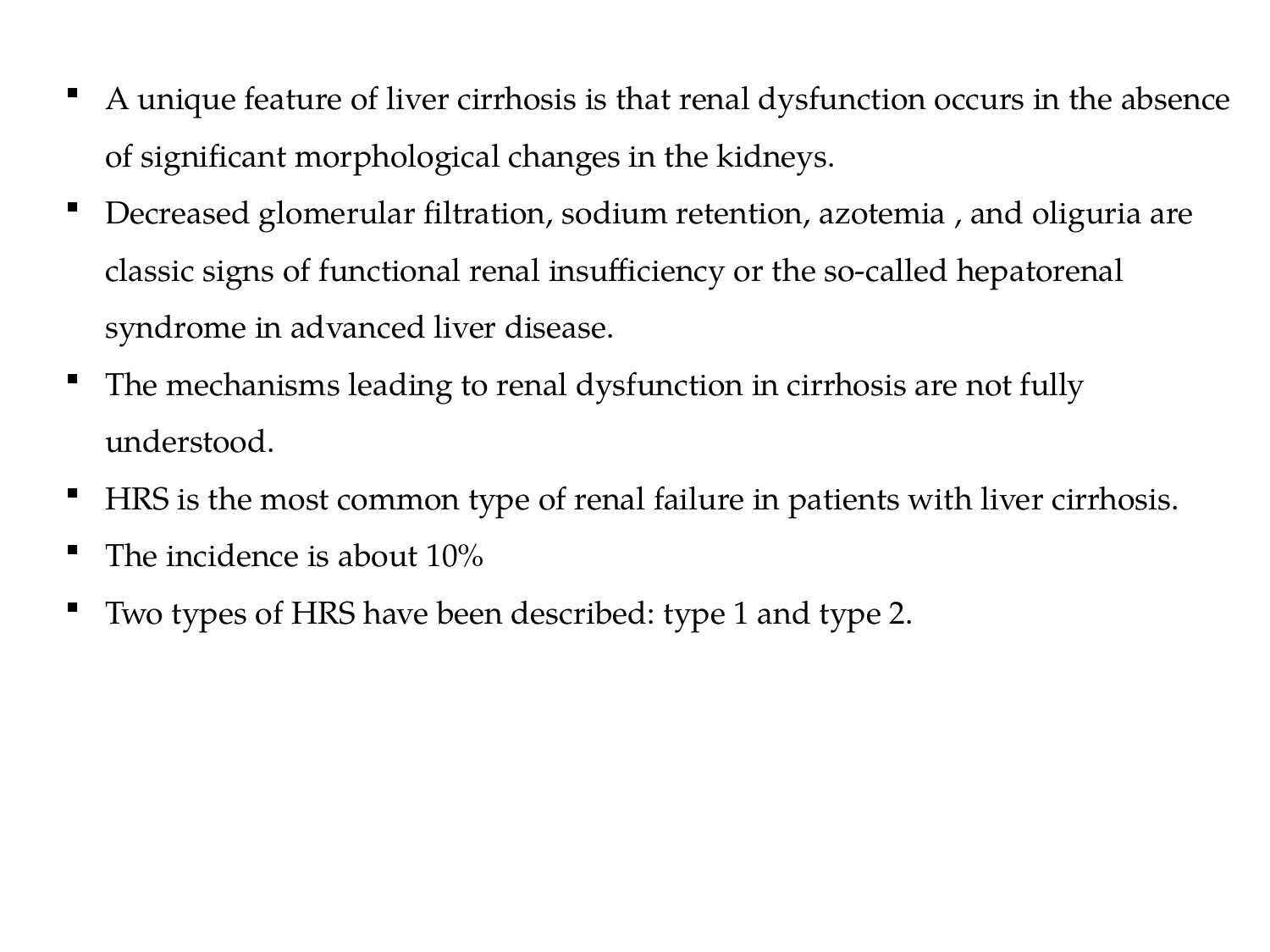

A unique feature of liver cirrhosis is that renal dysfunction occurs in the absence of significant morphological changes in the kidneys.
Decreased glomerular filtration, sodium retention, azotemia , and oliguria are classic signs of functional renal insufficiency or the so-called hepatorenal syndrome in advanced liver disease.
The mechanisms leading to renal dysfunction in cirrhosis are not fully understood.
HRS is the most common type of renal failure in patients with liver cirrhosis.
The incidence is about 10%
Two types of HRS have been described: type 1 and type 2.